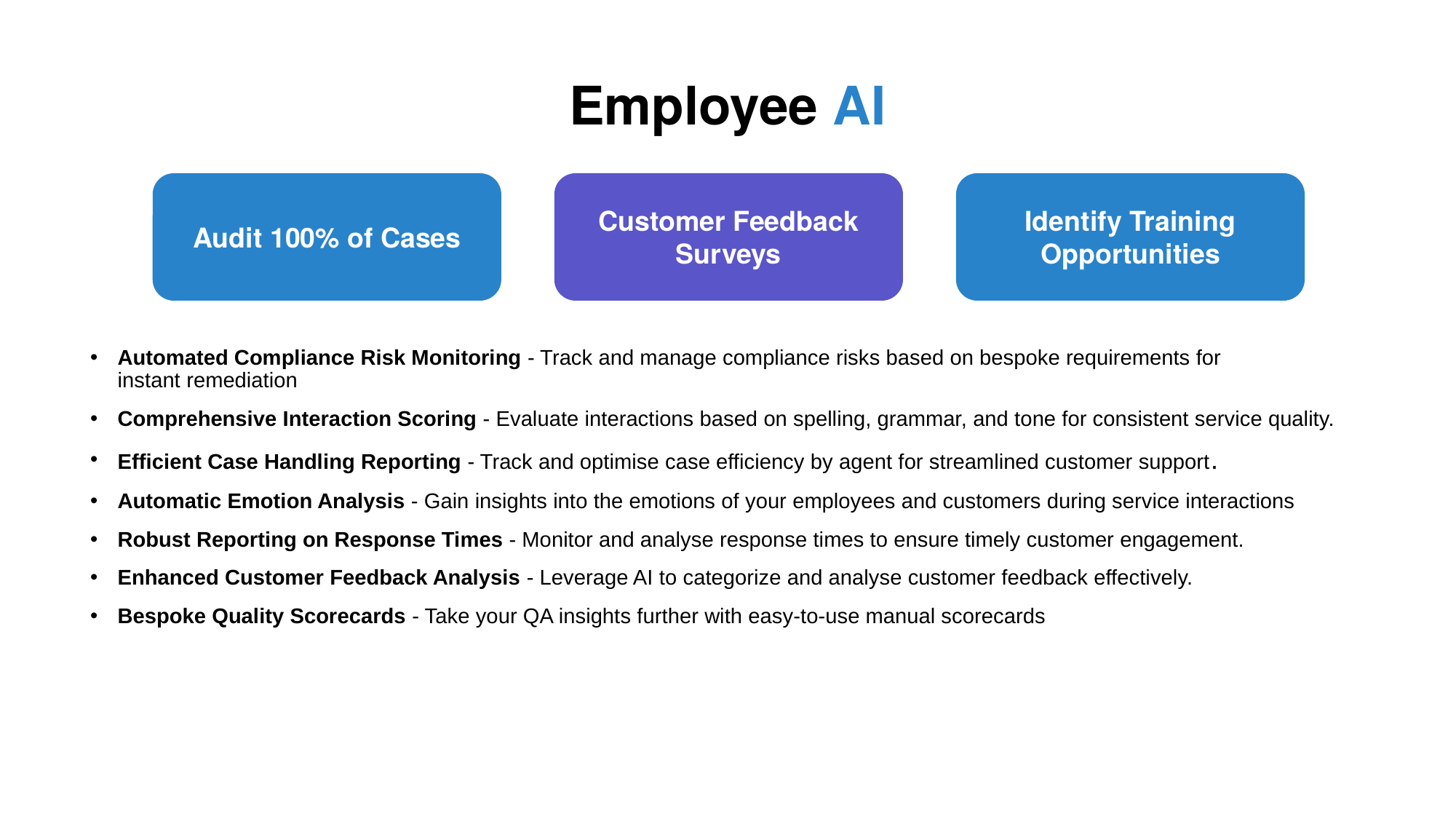

Employee AI
Audit 100% of Cases
Customer Feedback Surveys
Identify Training Opportunities
Automated Compliance Risk Monitoring - Track and manage compliance risks based on bespoke requirements for instant remediation
Comprehensive Interaction Scoring - Evaluate interactions based on spelling, grammar, and tone for consistent service quality.
Efficient Case Handling Reporting - Track and optimise case efficiency by agent for streamlined customer support.
Automatic Emotion Analysis - Gain insights into the emotions of your employees and customers during service interactions
Robust Reporting on Response Times - Monitor and analyse response times to ensure timely customer engagement.
Enhanced Customer Feedback Analysis - Leverage AI to categorize and analyse customer feedback effectively.
Bespoke Quality Scorecards - Take your QA insights further with easy-to-use manual scorecards